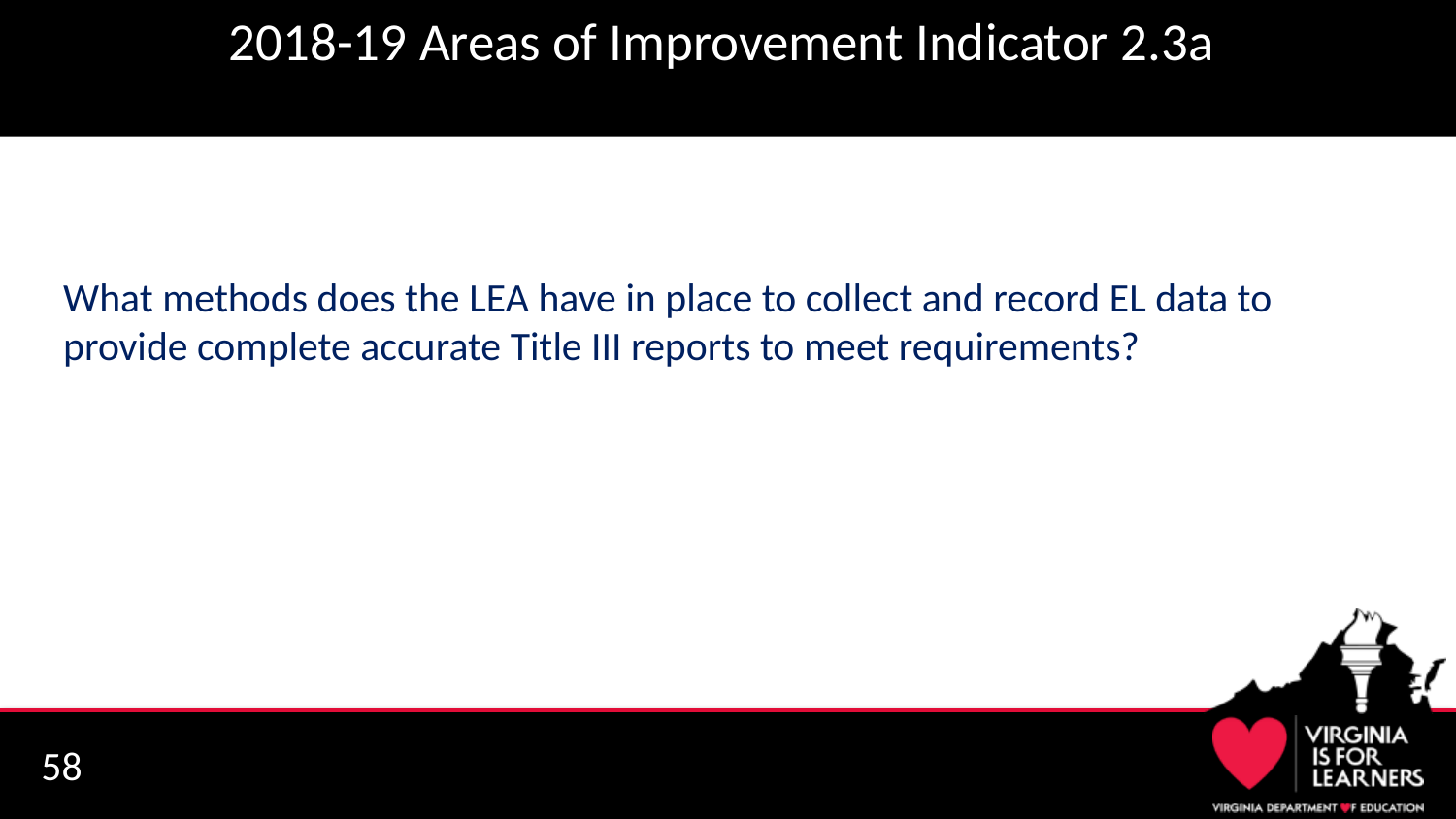

# 2018-19 Areas of Improvement Indicator 2.3a

What methods does the LEA have in place to collect and record EL data to provide complete accurate Title III reports to meet requirements?